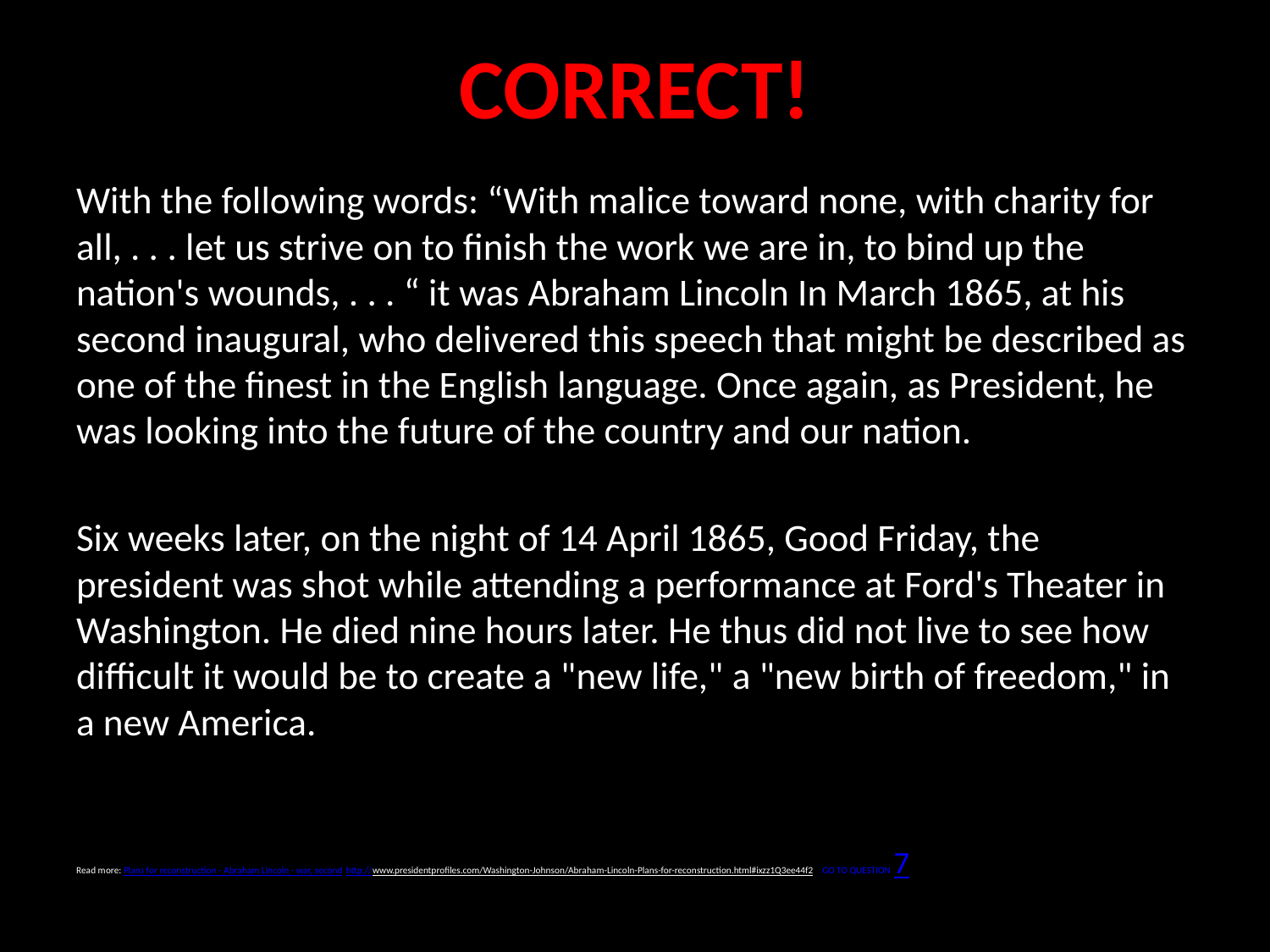

# CORRECT!
With the following words: “With malice toward none, with charity for all, . . . let us strive on to finish the work we are in, to bind up the nation's wounds, . . . “ it was Abraham Lincoln In March 1865, at his second inaugural, who delivered this speech that might be described as one of the finest in the English language. Once again, as President, he was looking into the future of the country and our nation.

Six weeks later, on the night of 14 April 1865, Good Friday, the president was shot while attending a performance at Ford's Theater in Washington. He died nine hours later. He thus did not live to see how difficult it would be to create a "new life," a "new birth of freedom," in a new America.
Read more: Plans for reconstruction - Abraham Lincoln - war, second http://www.presidentprofiles.com/Washington-Johnson/Abraham-Lincoln-Plans-for-reconstruction.html#ixzz1Q3ee44f2 GO TO QUESTION 7